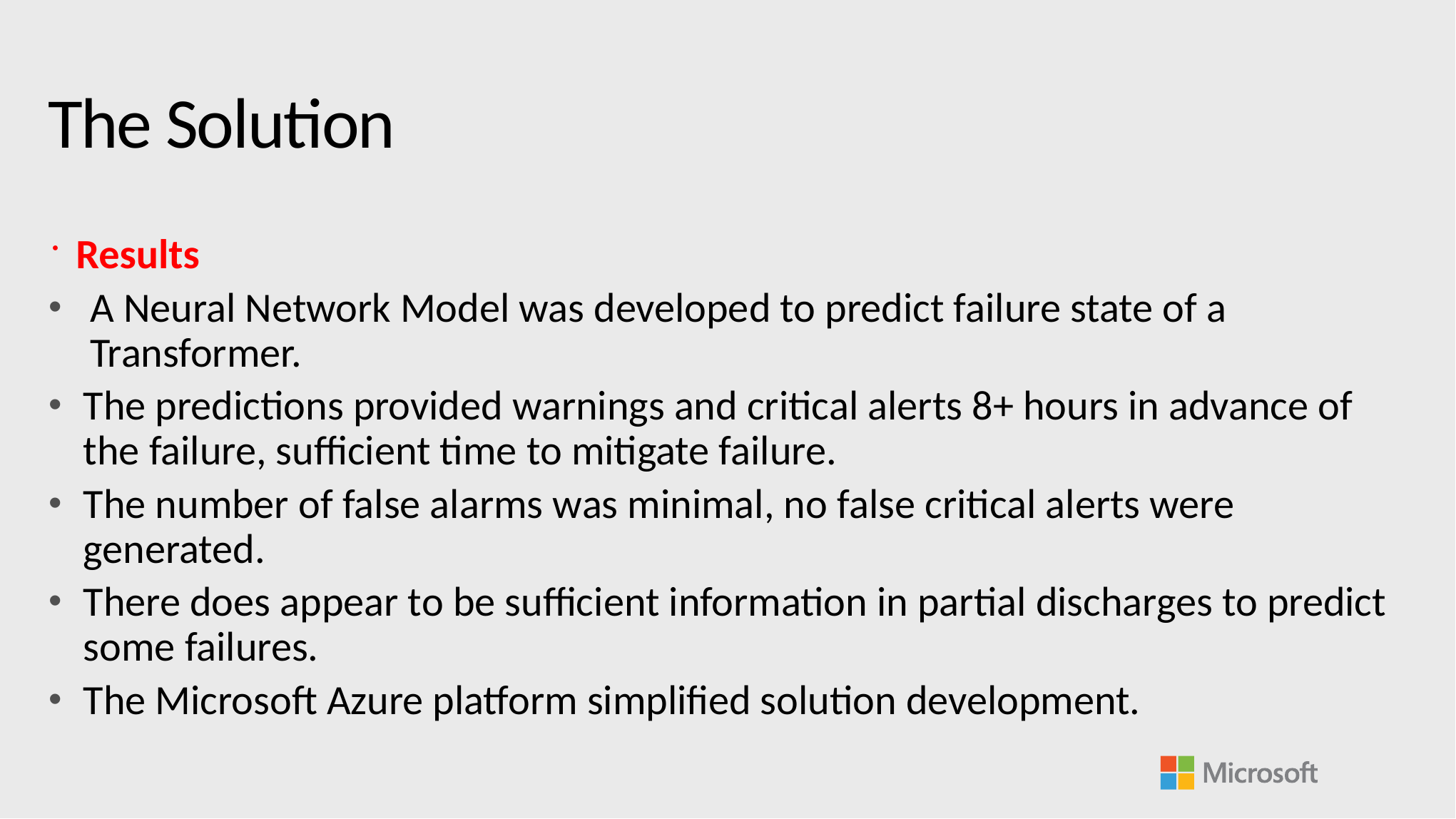

# The Solution
Results
A Neural Network Model was developed to predict failure state of a Transformer.
The predictions provided warnings and critical alerts 8+ hours in advance of the failure, sufficient time to mitigate failure.
The number of false alarms was minimal, no false critical alerts were generated.
There does appear to be sufficient information in partial discharges to predict some failures.
The Microsoft Azure platform simplified solution development.